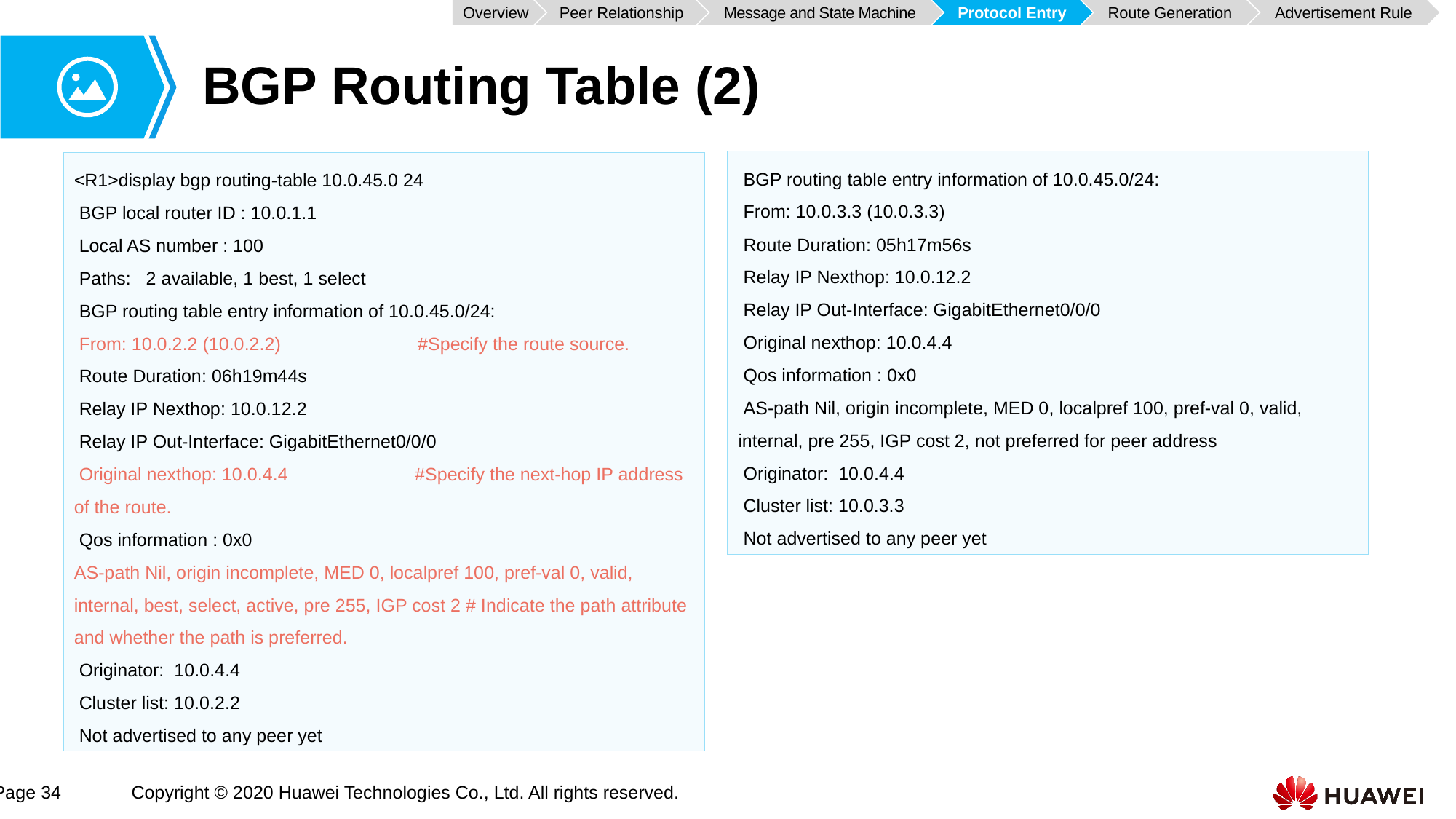

Overview
Peer Relationship
Message and State Machine
Protocol Entry
Route Generation
Advertisement Rule
# BGP Routing Table (2)
<R1>display bgp routing-table 10.0.45.0 24
 BGP local router ID : 10.0.1.1
 Local AS number : 100
 Paths:   2 available, 1 best, 1 select
 BGP routing table entry information of 10.0.45.0/24:
 From: 10.0.2.2 (10.0.2.2)                           #Specify the route source.
 Route Duration: 06h19m44s
 Relay IP Nexthop: 10.0.12.2
 Relay IP Out-Interface: GigabitEthernet0/0/0
 Original nexthop: 10.0.4.4                         #Specify the next-hop IP address of the route.
 Qos information : 0x0
AS-path Nil, origin incomplete, MED 0, localpref 100, pref-val 0, valid, internal, best, select, active, pre 255, IGP cost 2 # Indicate the path attribute and whether the path is preferred.
 Originator:  10.0.4.4
 Cluster list: 10.0.2.2
 Not advertised to any peer yet
 BGP routing table entry information of 10.0.45.0/24:
 From: 10.0.3.3 (10.0.3.3)
 Route Duration: 05h17m56s
 Relay IP Nexthop: 10.0.12.2
 Relay IP Out-Interface: GigabitEthernet0/0/0
 Original nexthop: 10.0.4.4
 Qos information : 0x0
 AS-path Nil, origin incomplete, MED 0, localpref 100, pref-val 0, valid, internal, pre 255, IGP cost 2, not preferred for peer address
 Originator:  10.0.4.4
 Cluster list: 10.0.3.3
 Not advertised to any peer yet